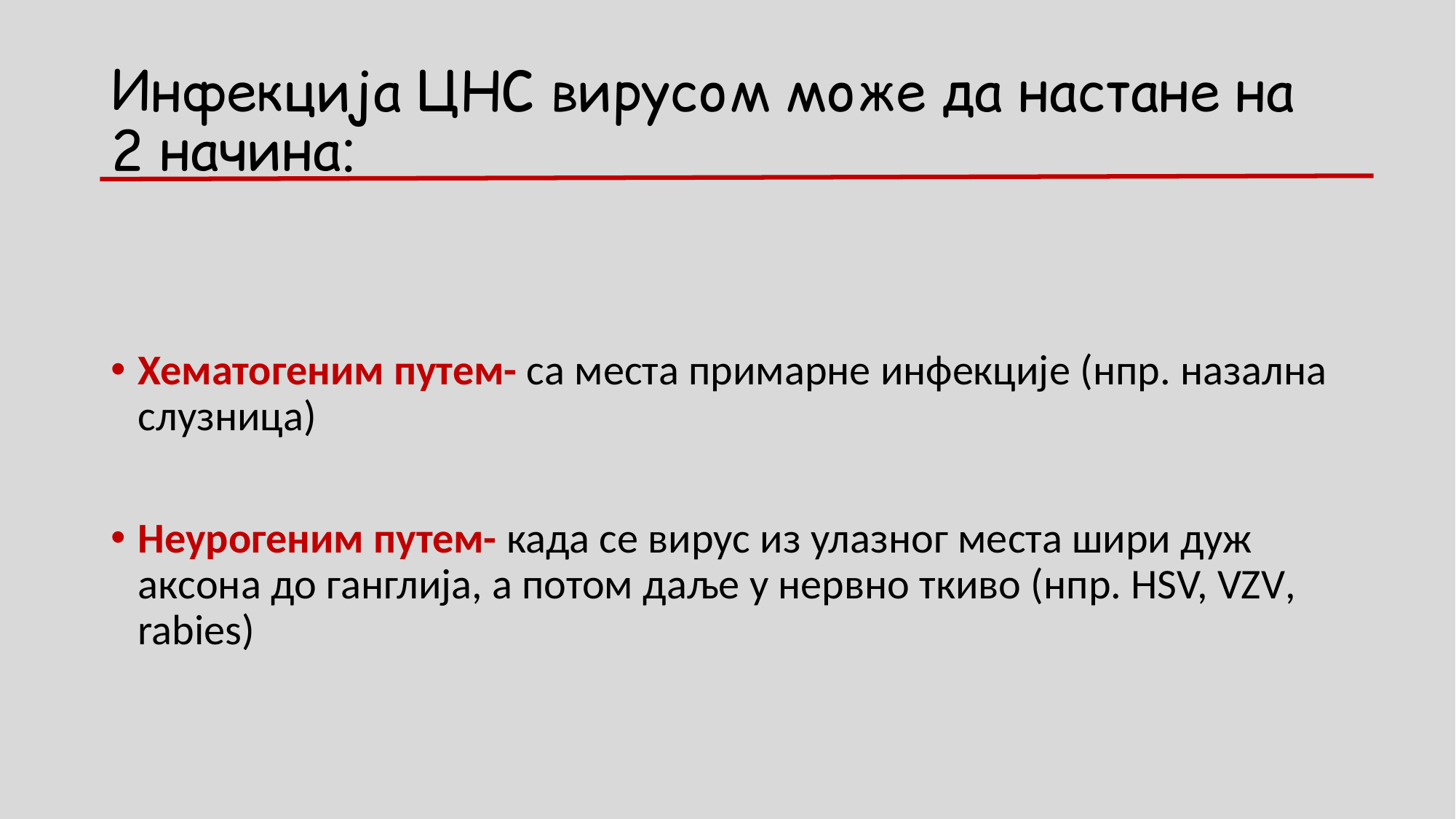

# Инфекција ЦНС вирусом може да настане на 2 начина:

Хематогеним путем- са места примарне инфекције (нпр. назална слузница)

Неурогеним путем- када се вирус из улазног места шири дуж аксона до ганглија, а потом даље у нервно ткиво (нпр. HSV, VZV, rabies)